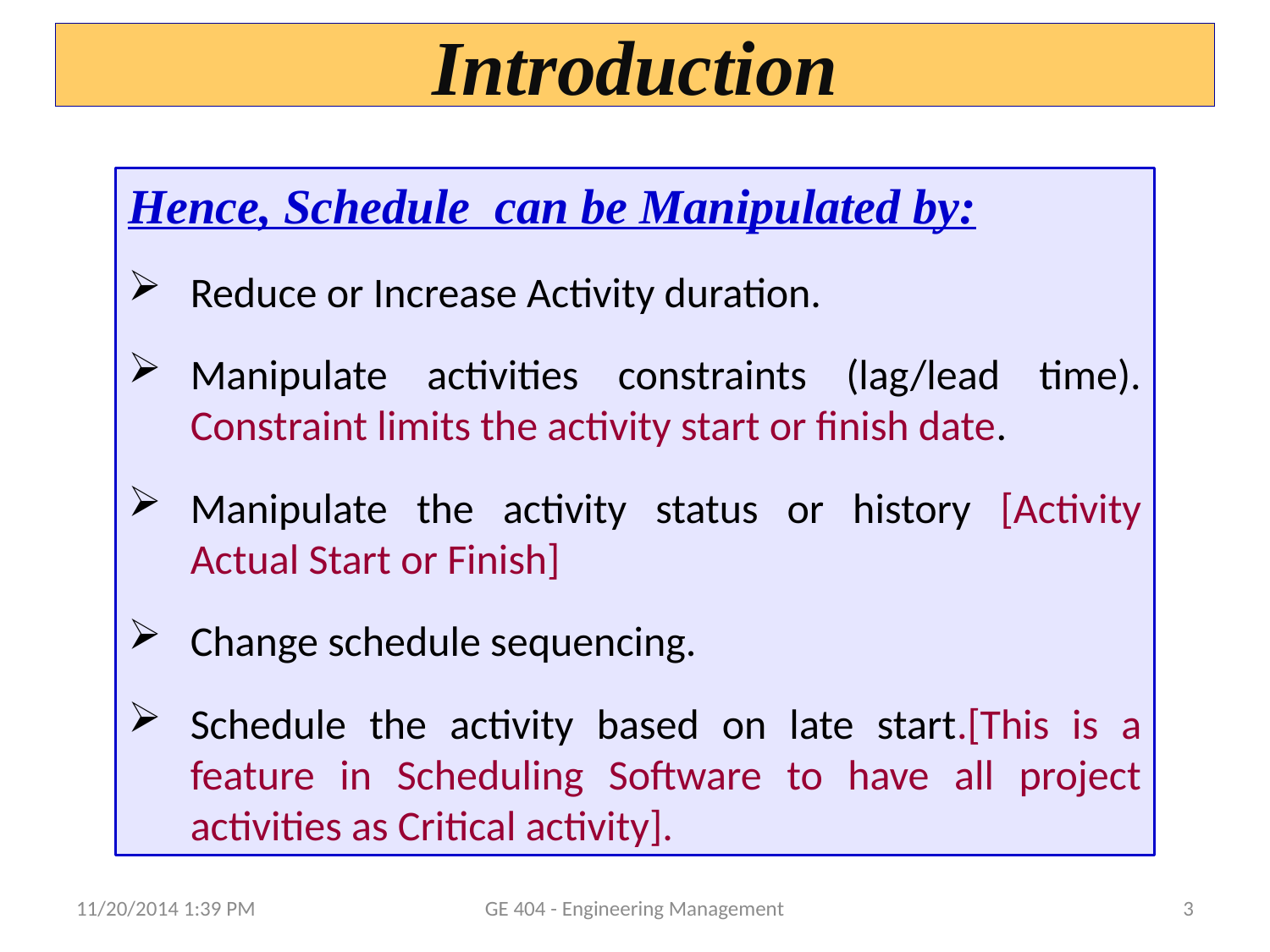

# Introduction
Hence, Schedule  can be Manipulated by:
Reduce or Increase Activity duration.
Manipulate activities constraints (lag/lead time). Constraint limits the activity start or finish date.
Manipulate the activity status or history [Activity Actual Start or Finish]
Change schedule sequencing.
Schedule the activity based on late start.[This is a feature in Scheduling Software to have all project activities as Critical activity].
11/20/2014 1:39 PM
GE 404 - Engineering Management
3